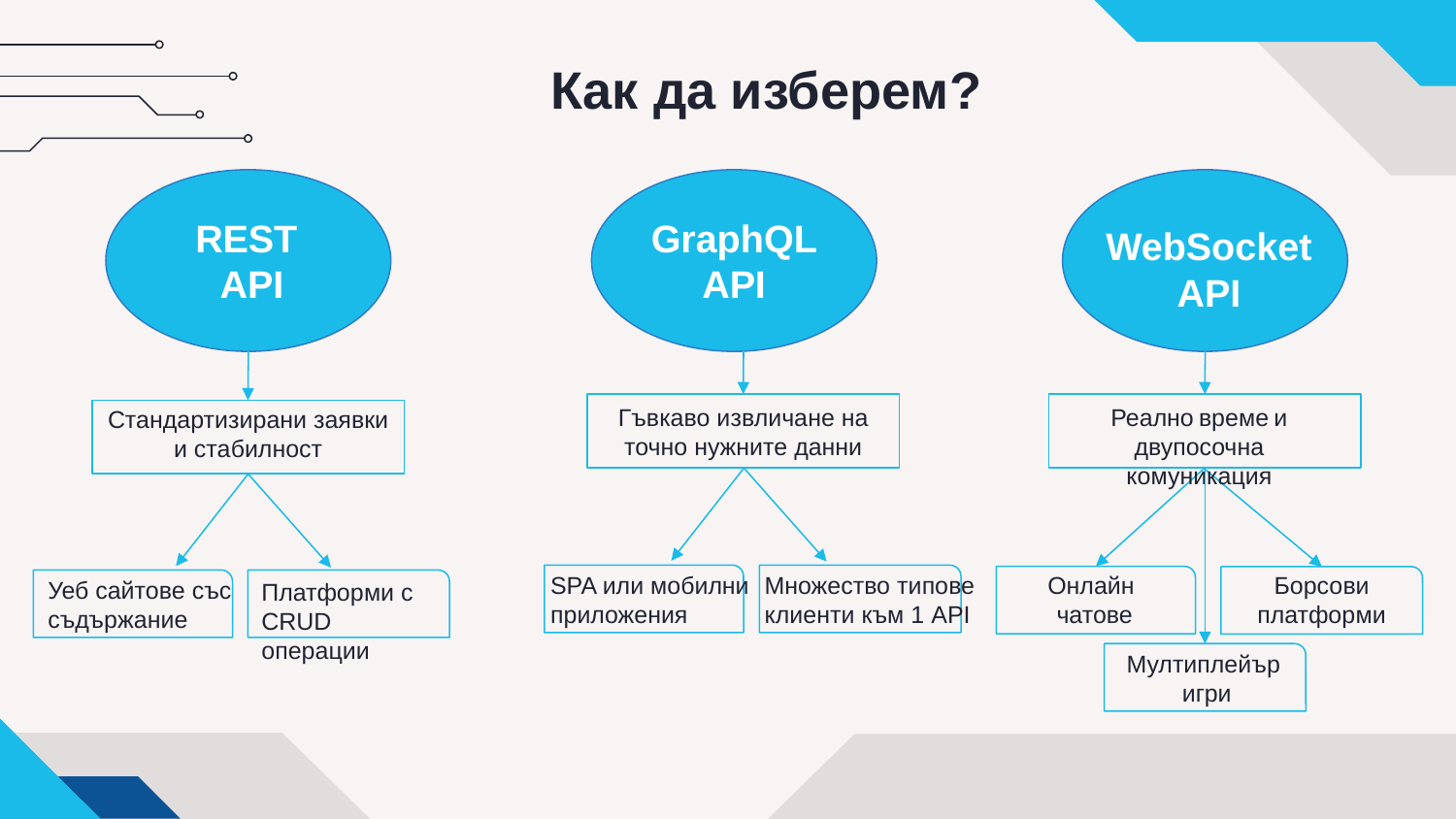

Как да изберем?

REST
API
GraphQL API
WebSocket API
Гъвкаво извличане на точно нужните данни
Реално време и двупосочна комуникация
Стандартизирани заявки и стабилност

Множество типове клиенти към 1 API
Онлайн
чатове

SPA или мобилни приложения

Борсови платформи
Уеб сайтове със съдържание

Платформи с CRUD операции

Мултиплейър
игри